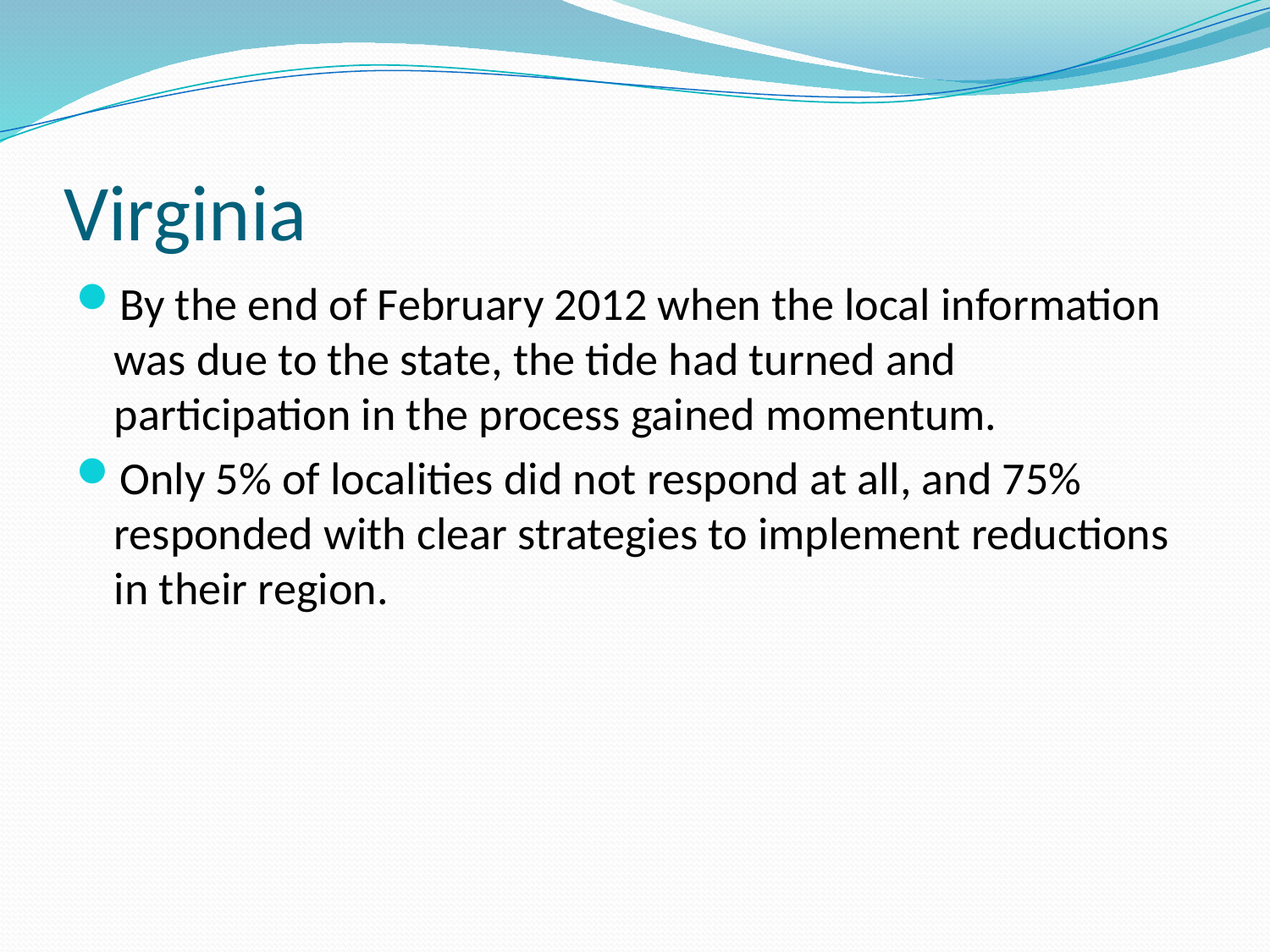

# Virginia
By the end of February 2012 when the local information was due to the state, the tide had turned and participation in the process gained momentum.
Only 5% of localities did not respond at all, and 75% responded with clear strategies to implement reductions in their region.